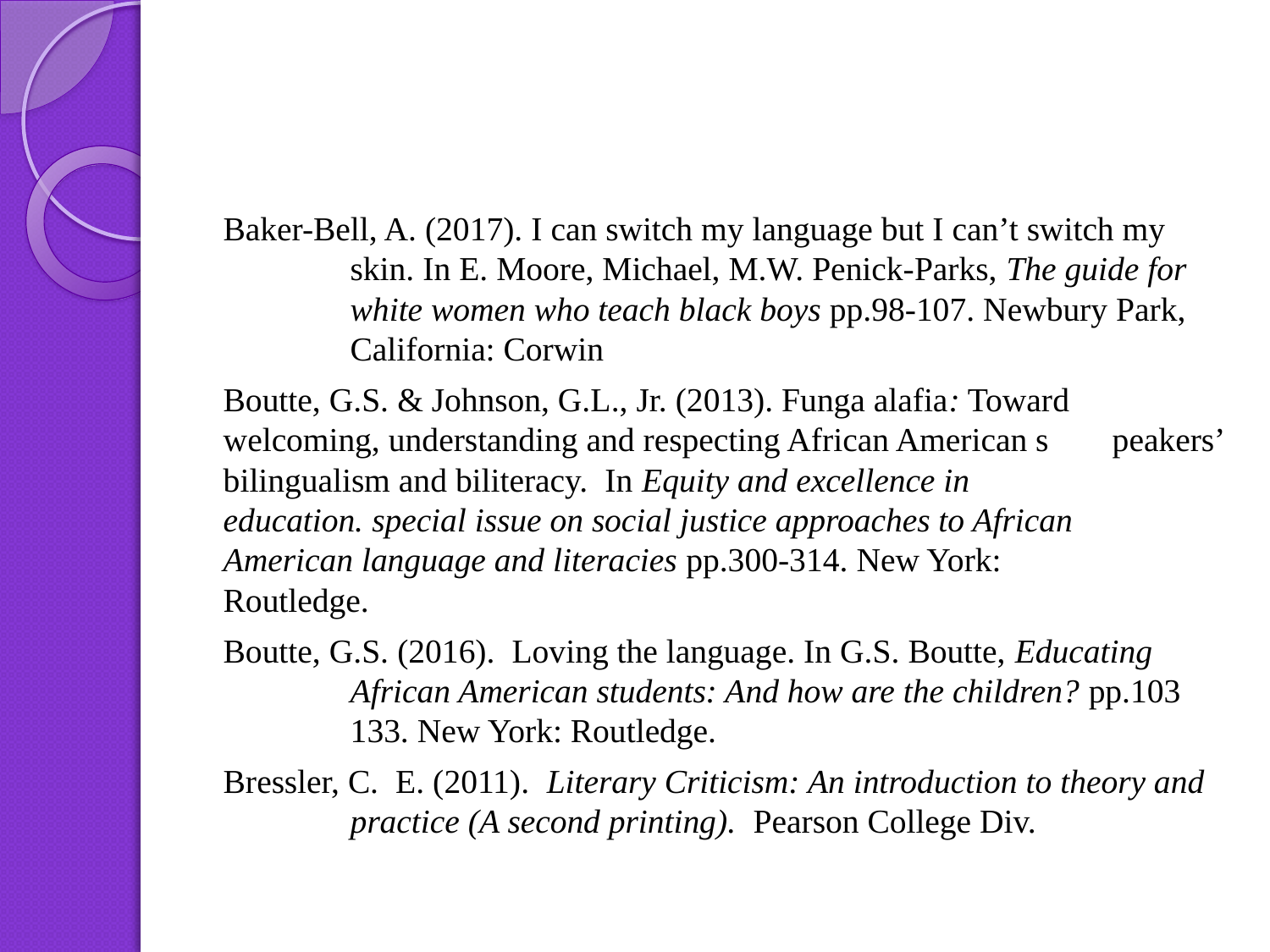

Baker-Bell, A. (2017). I can switch my language but I can’t switch my	skin. In E. Moore, Michael, M.W. Penick-Parks, The guide for	white women who teach black boys pp.98-107. Newbury Park, 	California: Corwin
Boutte, G.S. & Johnson, G.L., Jr. (2013). Funga alafia: Toward	welcoming, understanding and respecting African American s	peakers’ bilingualism and biliteracy.  In Equity and excellence in 		education. special issue on social justice approaches to African 	American language and literacies pp.300-314. New York: 	Routledge.
Boutte, G.S. (2016).  Loving the language. In G.S. Boutte, Educating	African American students: And how are the children? pp.103	133. New York: Routledge.
Bressler, C.  E. (2011).  Literary Criticism: An introduction to theory and	practice (A second printing).  Pearson College Div.